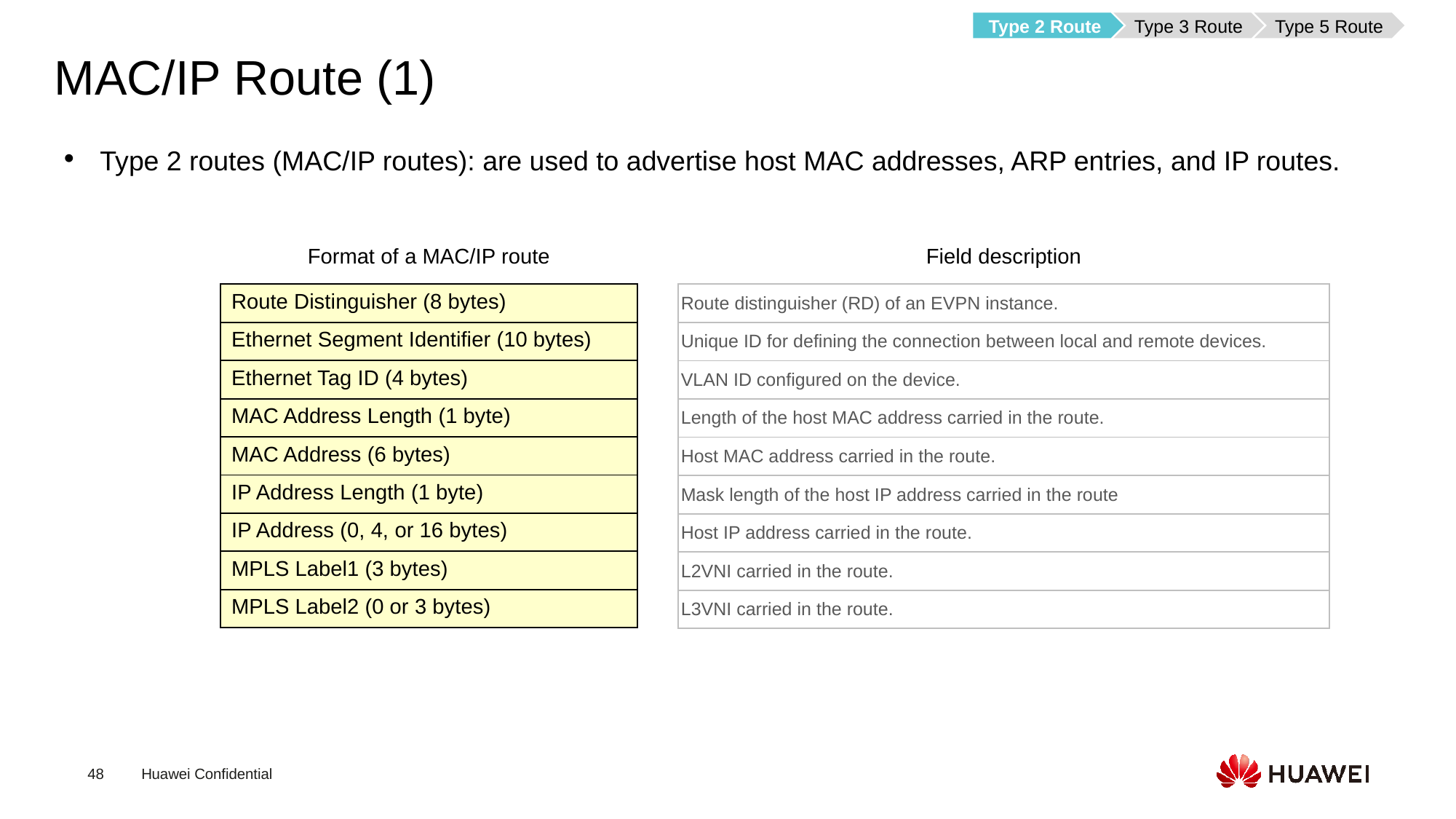

Type 2 Route
Type 3 Route
Type 5 Route
# MAC/IP Route (1)
Type 2 routes (MAC/IP routes): are used to advertise host MAC addresses, ARP entries, and IP routes.

Format of a MAC/IP route
Field description
| Route Distinguisher (8 bytes) |
| --- |
| Ethernet Segment Identifier (10 bytes) |
| Ethernet Tag ID (4 bytes) |
| MAC Address Length (1 byte) |
| MAC Address (6 bytes) |
| IP Address Length (1 byte) |
| IP Address (0, 4, or 16 bytes) |
| MPLS Label1 (3 bytes) |
| MPLS Label2 (0 or 3 bytes) |
| Route distinguisher (RD) of an EVPN instance. |
| --- |
| Unique ID for defining the connection between local and remote devices. |
| VLAN ID configured on the device. |
| Length of the host MAC address carried in the route. |
| Host MAC address carried in the route. |
| Mask length of the host IP address carried in the route |
| Host IP address carried in the route. |
| L2VNI carried in the route. |
| L3VNI carried in the route. |